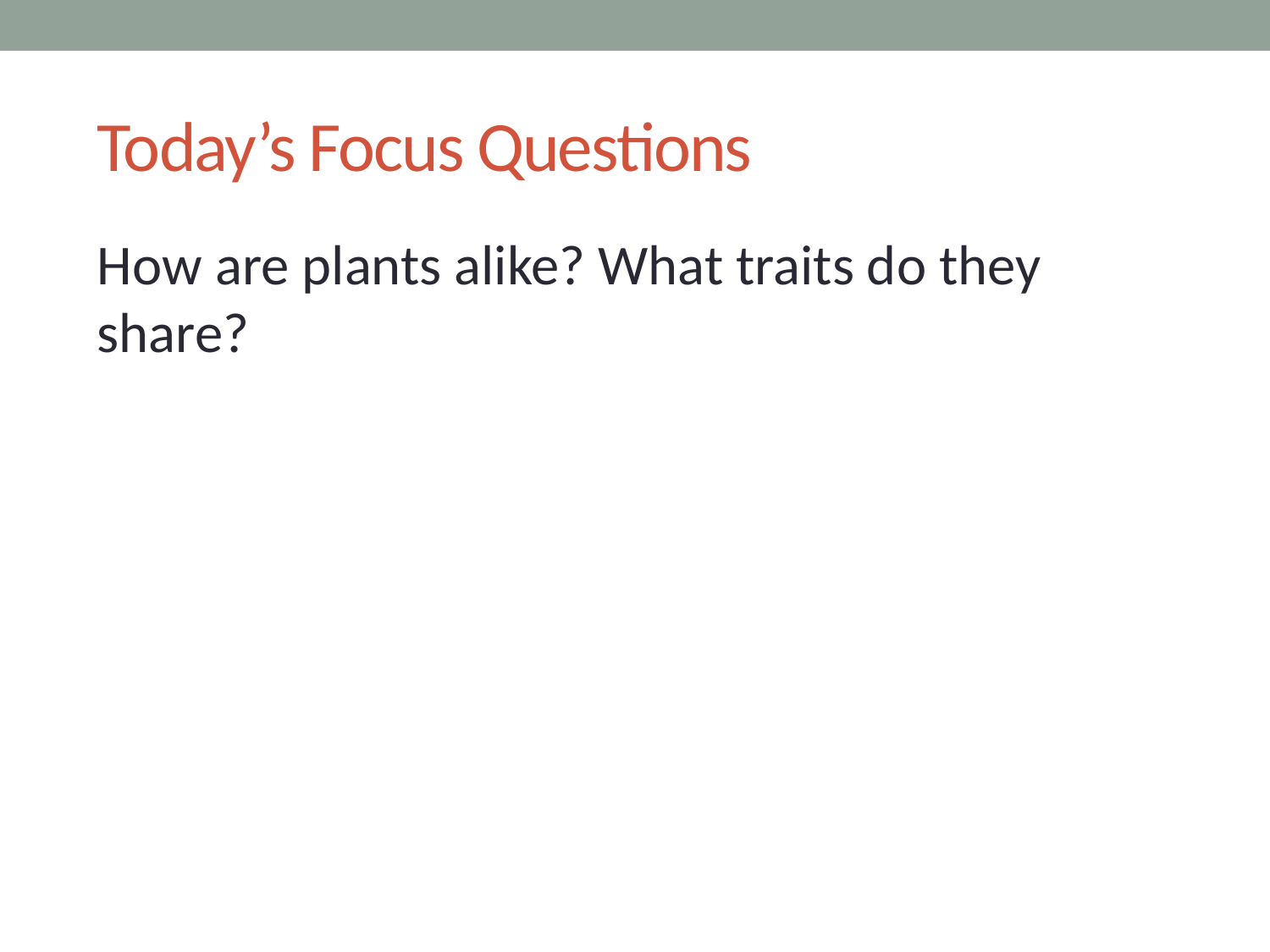

# Today’s Focus Questions
How are plants alike? What traits do they share?